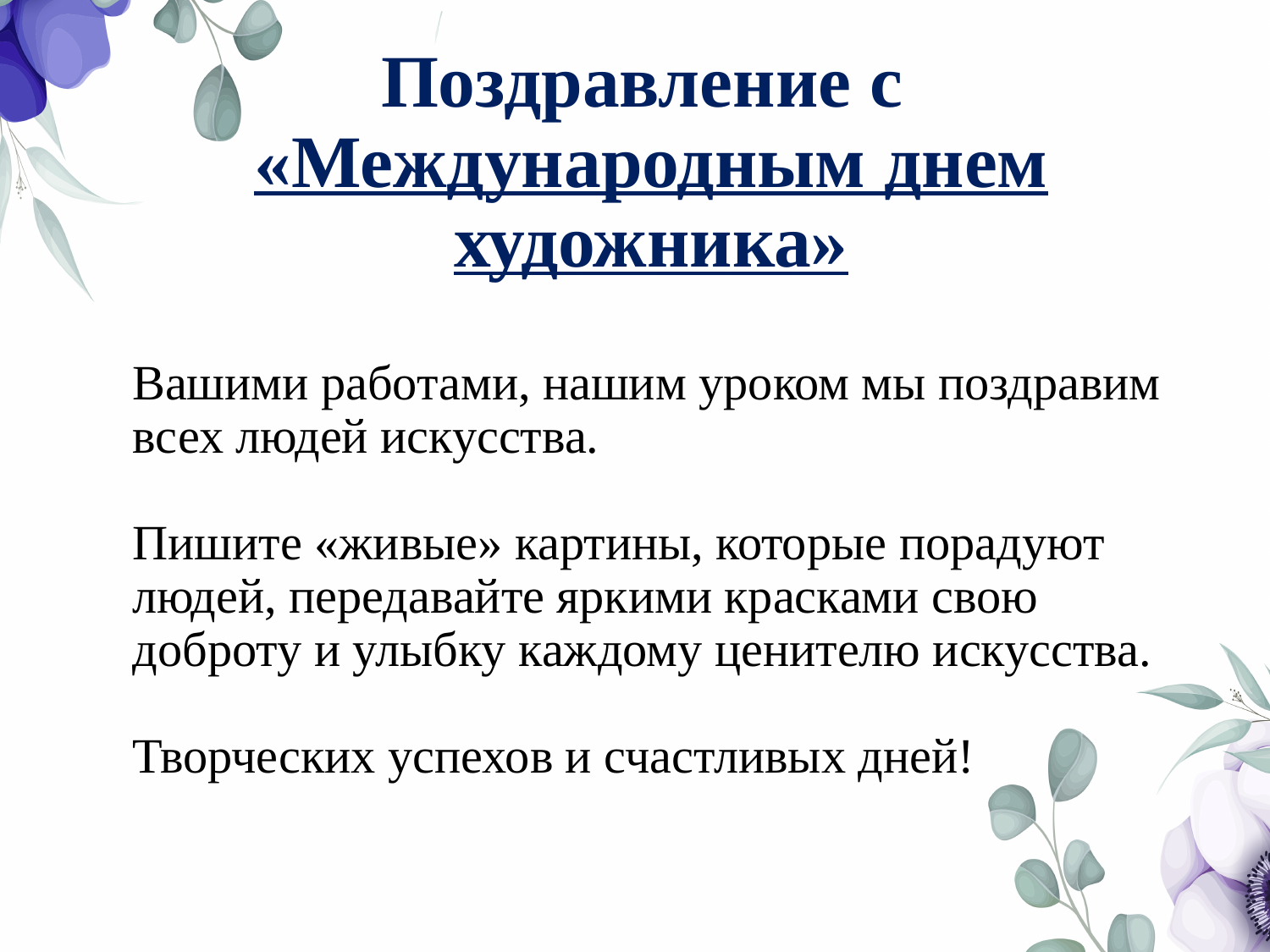

# Поздравление с «Международным днем художника»

Вашими работами, нашим уроком мы поздравим всех людей искусства.

Пишите «живые» картины, которые порадуют людей, передавайте яркими красками свою доброту и улыбку каждому ценителю искусства.

Творческих успехов и счастливых дней!